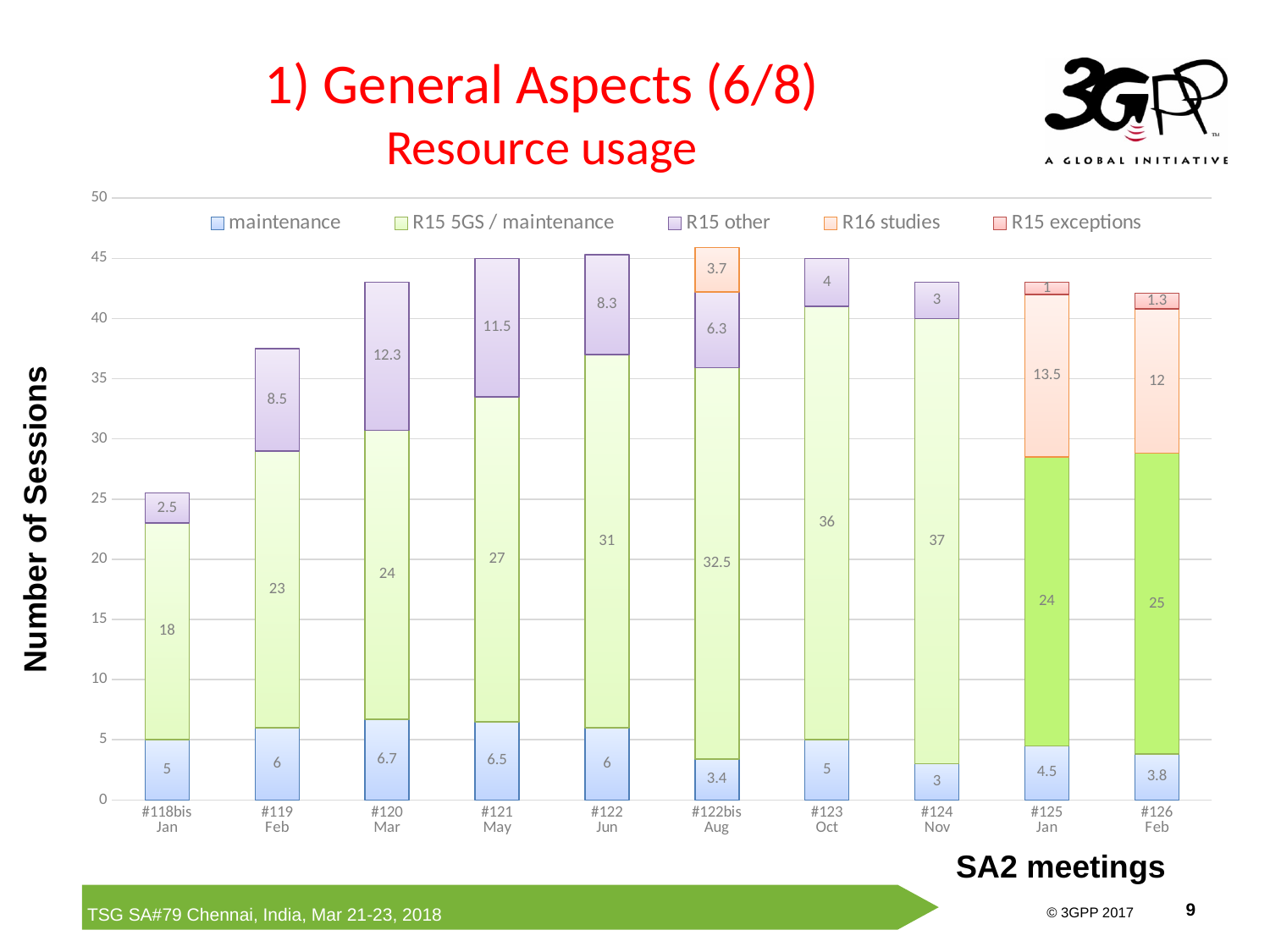

# 1) General Aspects (6/8) Resource usage

### Chart

| Category | maintenance | R15 5GS / maintenance | R15 other | R16 studies | R15 exceptions |
|---|---|---|---|---|---|
| #118bis
Jan | 5.0 | 18.0 | 2.5 | None | None |
| #119
Feb | 6.0 | 23.0 | 8.5 | None | None |
| #120
Mar | 6.7 | 24.0 | 12.3 | None | None |
| #121
May | 6.5 | 27.0 | 11.5 | None | None |
| #122
Jun | 6.0 | 31.0 | 8.3 | None | None |
| #122bis
Aug | 3.4 | 32.5 | 6.3 | 3.7 | None |
| #123
Oct | 5.0 | 36.0 | 4.0 | None | None |
| #124
Nov | 3.0 | 37.0 | 3.0 | None | None |
| #125
Jan | 4.5 | 24.0 | None | 13.5 | 1.0 |
| #126
Feb | 3.8 | 25.0 | None | 12.0 | 1.3 |
Number of Sessions
SA2 meetings